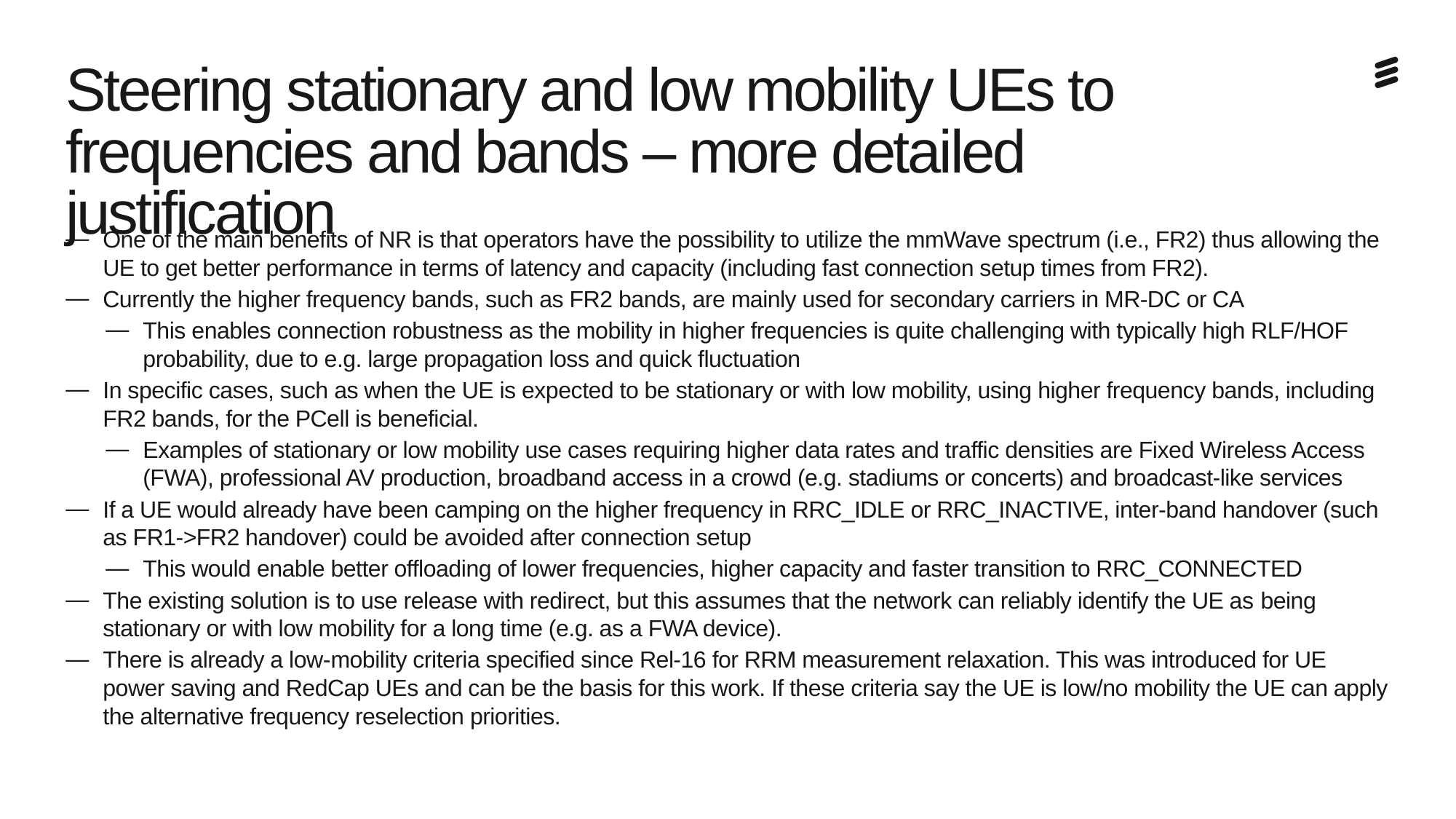

# Steering stationary and low mobility UEs to frequencies and bands – more detailed justification
One of the main benefits of NR is that operators have the possibility to utilize the mmWave spectrum (i.e., FR2) thus allowing the UE to get better performance in terms of latency and capacity (including fast connection setup times from FR2).
Currently the higher frequency bands, such as FR2 bands, are mainly used for secondary carriers in MR-DC or CA
This enables connection robustness as the mobility in higher frequencies is quite challenging with typically high RLF/HOF probability, due to e.g. large propagation loss and quick fluctuation
In specific cases, such as when the UE is expected to be stationary or with low mobility, using higher frequency bands, including FR2 bands, for the PCell is beneficial.
Examples of stationary or low mobility use cases requiring higher data rates and traffic densities are Fixed Wireless Access (FWA), professional AV production, broadband access in a crowd (e.g. stadiums or concerts) and broadcast-like services
If a UE would already have been camping on the higher frequency in RRC_IDLE or RRC_INACTIVE, inter-band handover (such as FR1->FR2 handover) could be avoided after connection setup
This would enable better offloading of lower frequencies, higher capacity and faster transition to RRC_CONNECTED
The existing solution is to use release with redirect, but this assumes that the network can reliably identify the UE as being stationary or with low mobility for a long time (e.g. as a FWA device).
There is already a low-mobility criteria specified since Rel-16 for RRM measurement relaxation. This was introduced for UE power saving and RedCap UEs and can be the basis for this work. If these criteria say the UE is low/no mobility the UE can apply the alternative frequency reselection priorities.